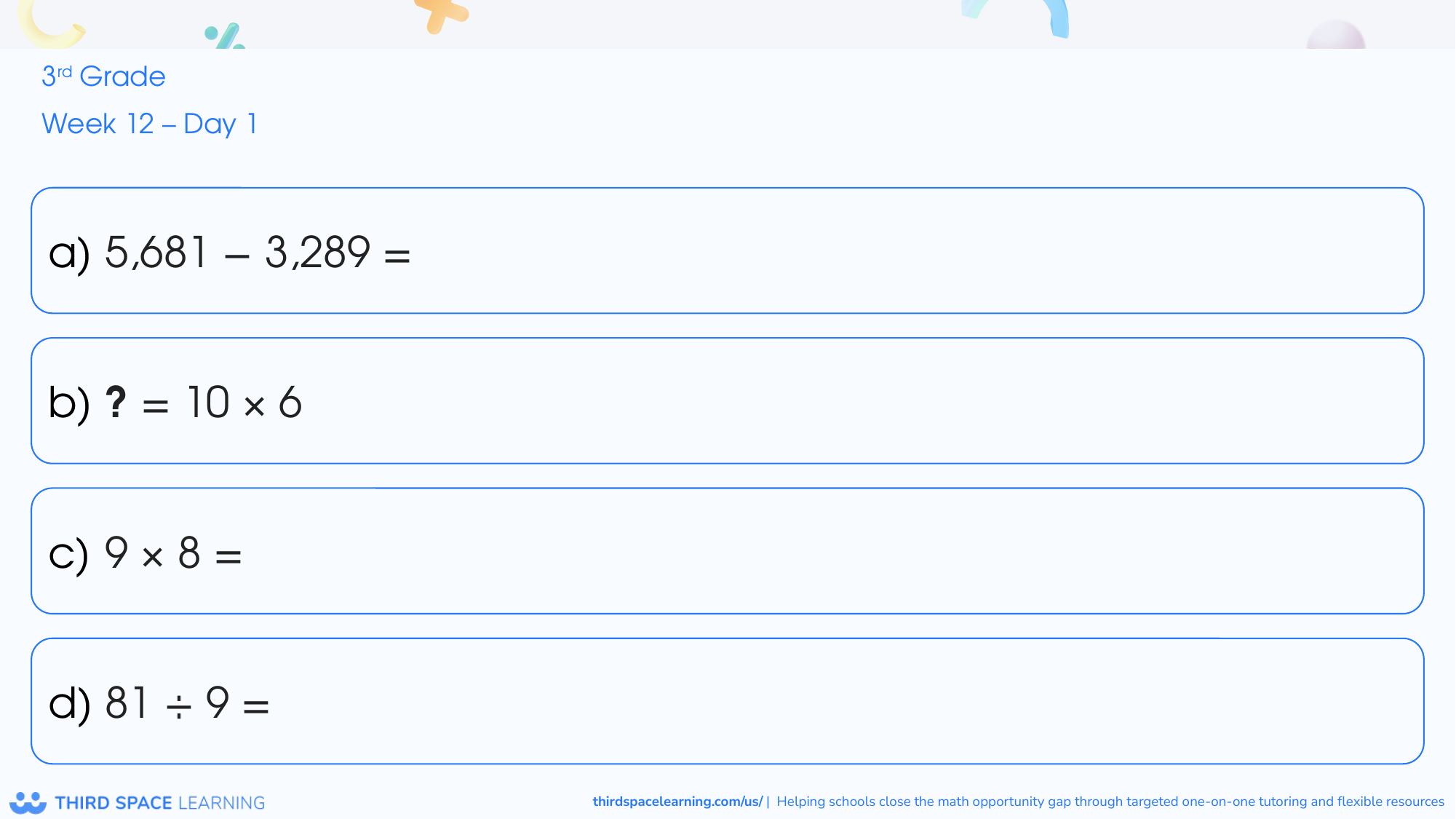

3rd Grade
Week 12 – Day 1
5,681 − 3,289 =
? = 10 × 6
9 × 8 =
81 ÷ 9 =